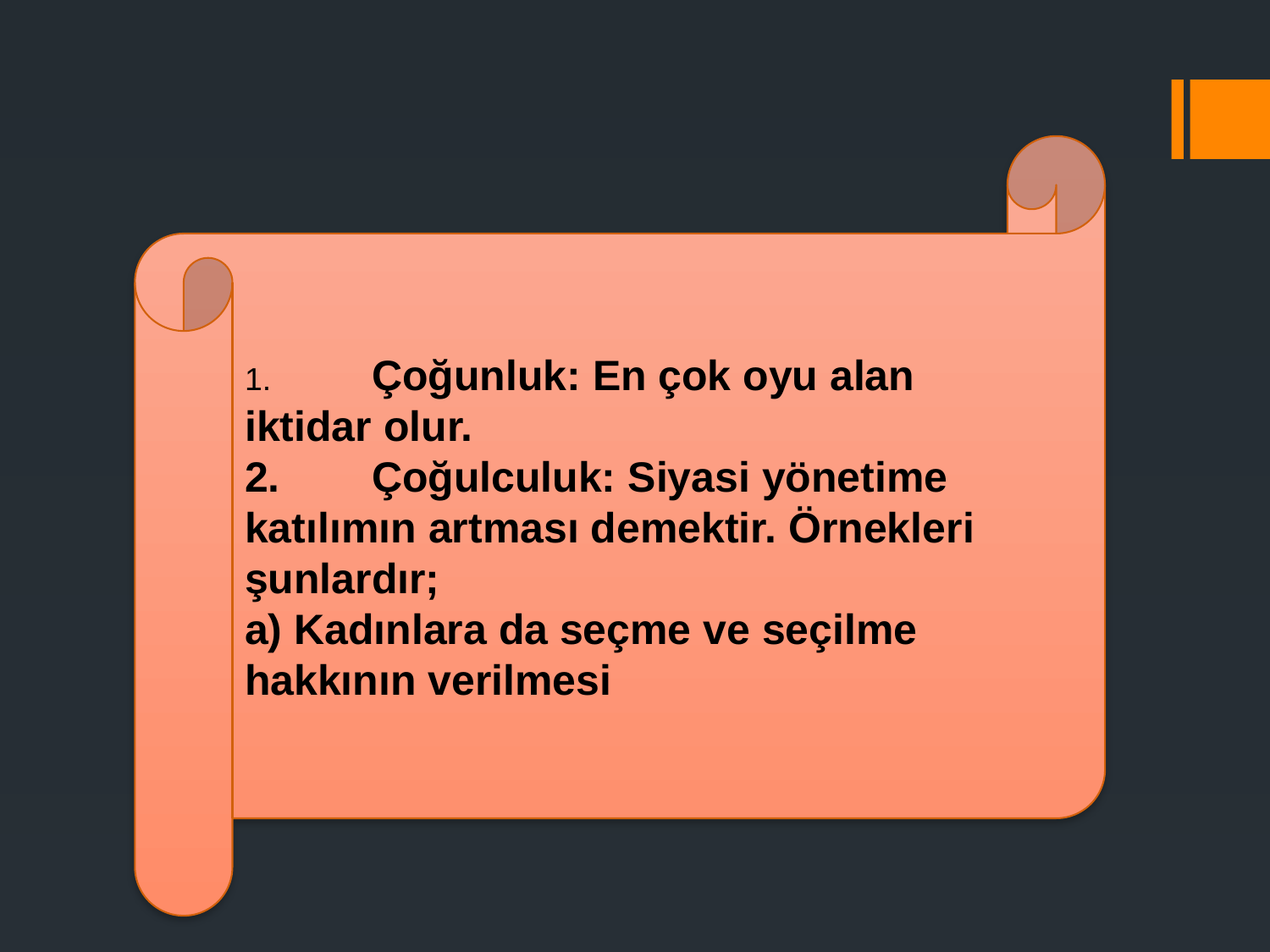

1.	Çoğunluk: En çok oyu alan iktidar olur.
2.	Çoğulculuk: Siyasi yönetime katılımın artması demektir. Örnekleri şunlardır;
a) Kadınlara da seçme ve seçilme hakkının verilmesi